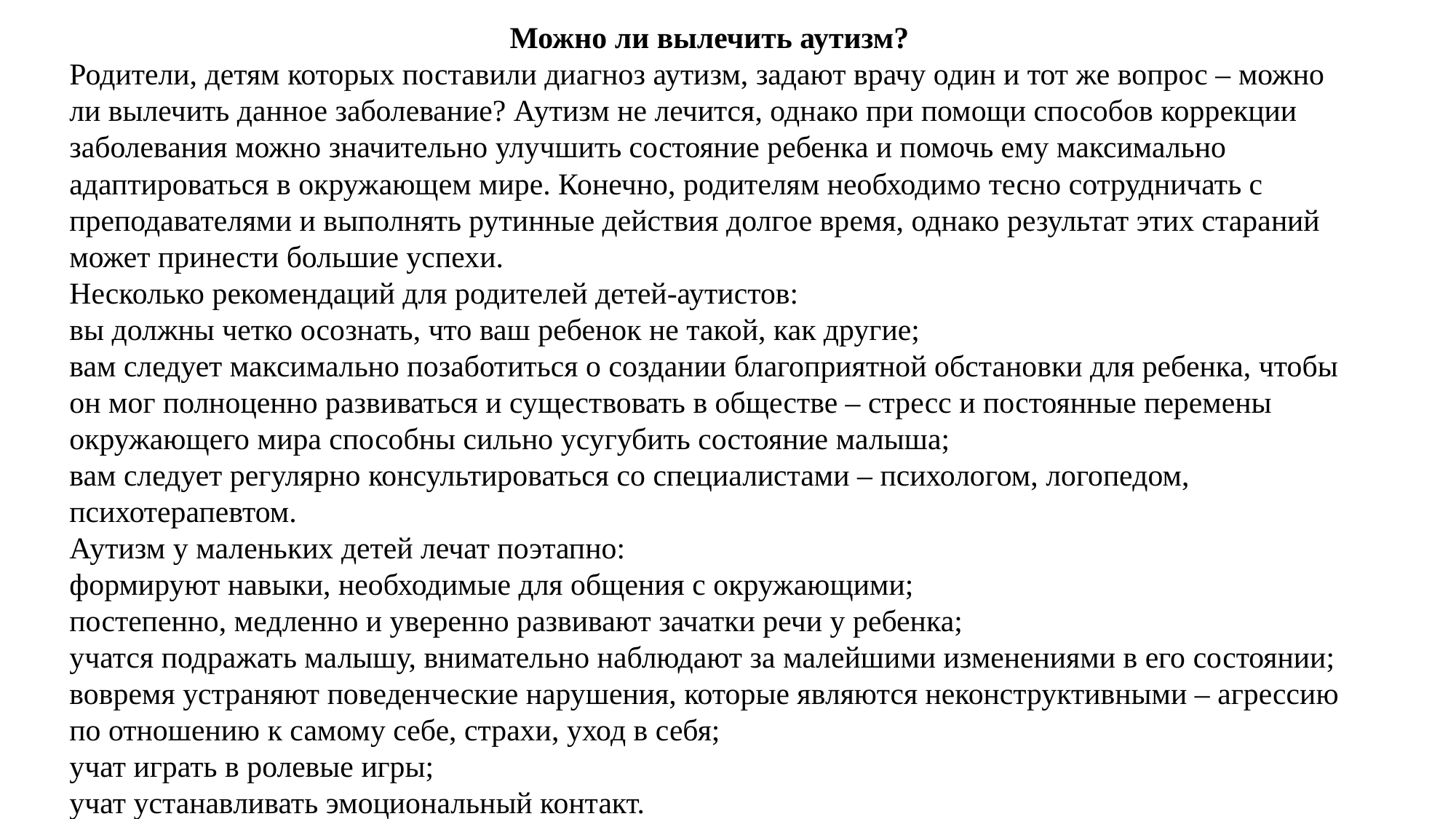

Можно ли вылечить аутизм?
Родители, детям которых поставили диагноз аутизм, задают врачу один и тот же вопрос – можно ли вылечить данное заболевание? Аутизм не лечится, однако при помощи способов коррекции заболевания можно значительно улучшить состояние ребенка и помочь ему максимально адаптироваться в окружающем мире. Конечно, родителям необходимо тесно сотрудничать с преподавателями и выполнять рутинные действия долгое время, однако результат этих стараний может принести большие успехи.
Несколько рекомендаций для родителей детей-аутистов:
вы должны четко осознать, что ваш ребенок не такой, как другие;
вам следует максимально позаботиться о создании благоприятной обстановки для ребенка, чтобы он мог полноценно развиваться и существовать в обществе – стресс и постоянные перемены окружающего мира способны сильно усугубить состояние малыша;
вам следует регулярно консультироваться со специалистами – психологом, логопедом, психотерапевтом.
Аутизм у маленьких детей лечат поэтапно:
формируют навыки, необходимые для общения с окружающими;
постепенно, медленно и уверенно развивают зачатки речи у ребенка;
учатся подражать малышу, внимательно наблюдают за малейшими изменениями в его состоянии;
вовремя устраняют поведенческие нарушения, которые являются неконструктивными – агрессию по отношению к самому себе, страхи, уход в себя;
учат играть в ролевые игры;
учат устанавливать эмоциональный контакт.